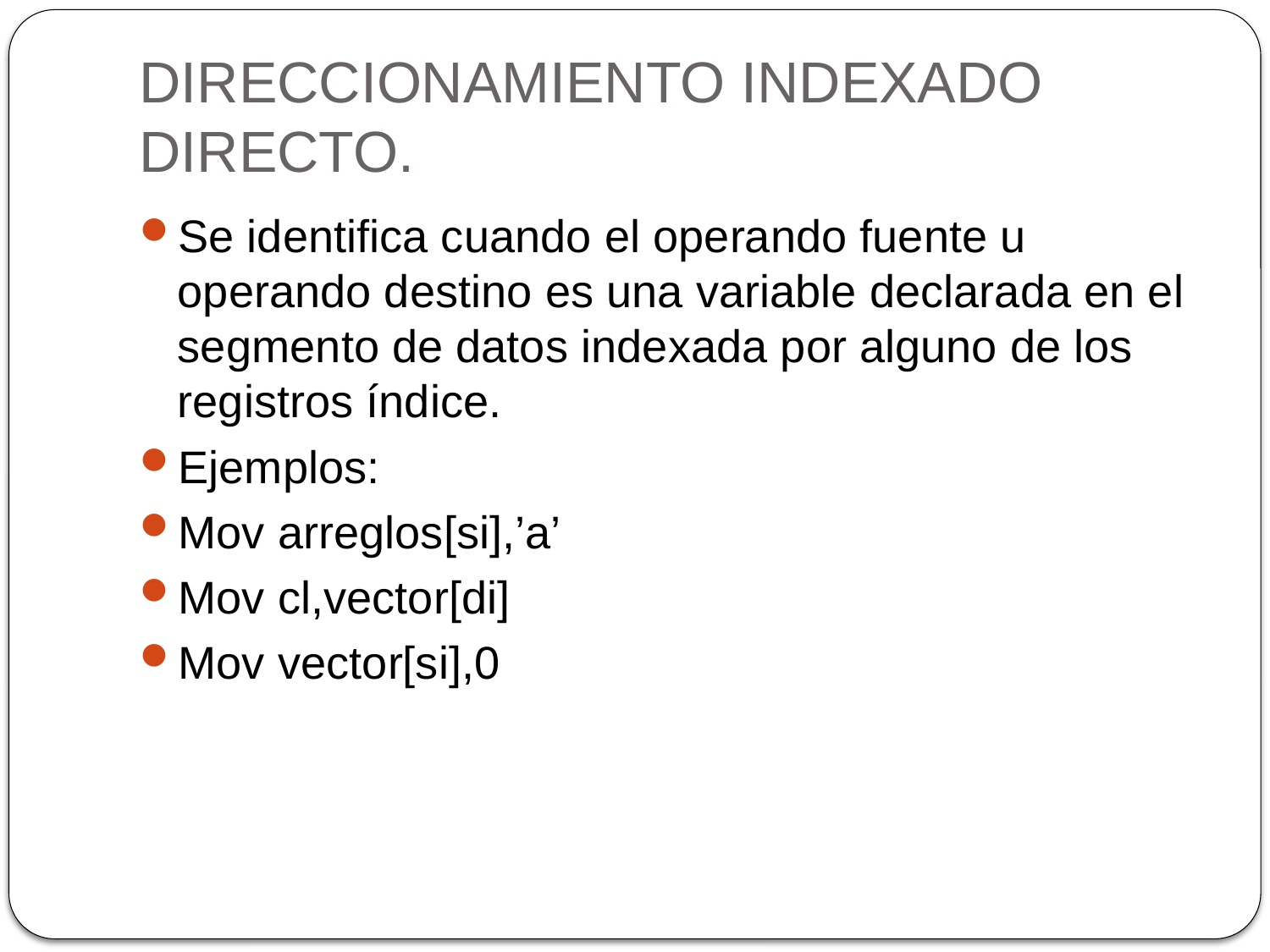

# DIRECCIONAMIENTO INDEXADO DIRECTO.
Se identifica cuando el operando fuente u operando destino es una variable declarada en el segmento de datos indexada por alguno de los registros índice.
Ejemplos:
Mov arreglos[si],’a’
Mov cl,vector[di]
Mov vector[si],0